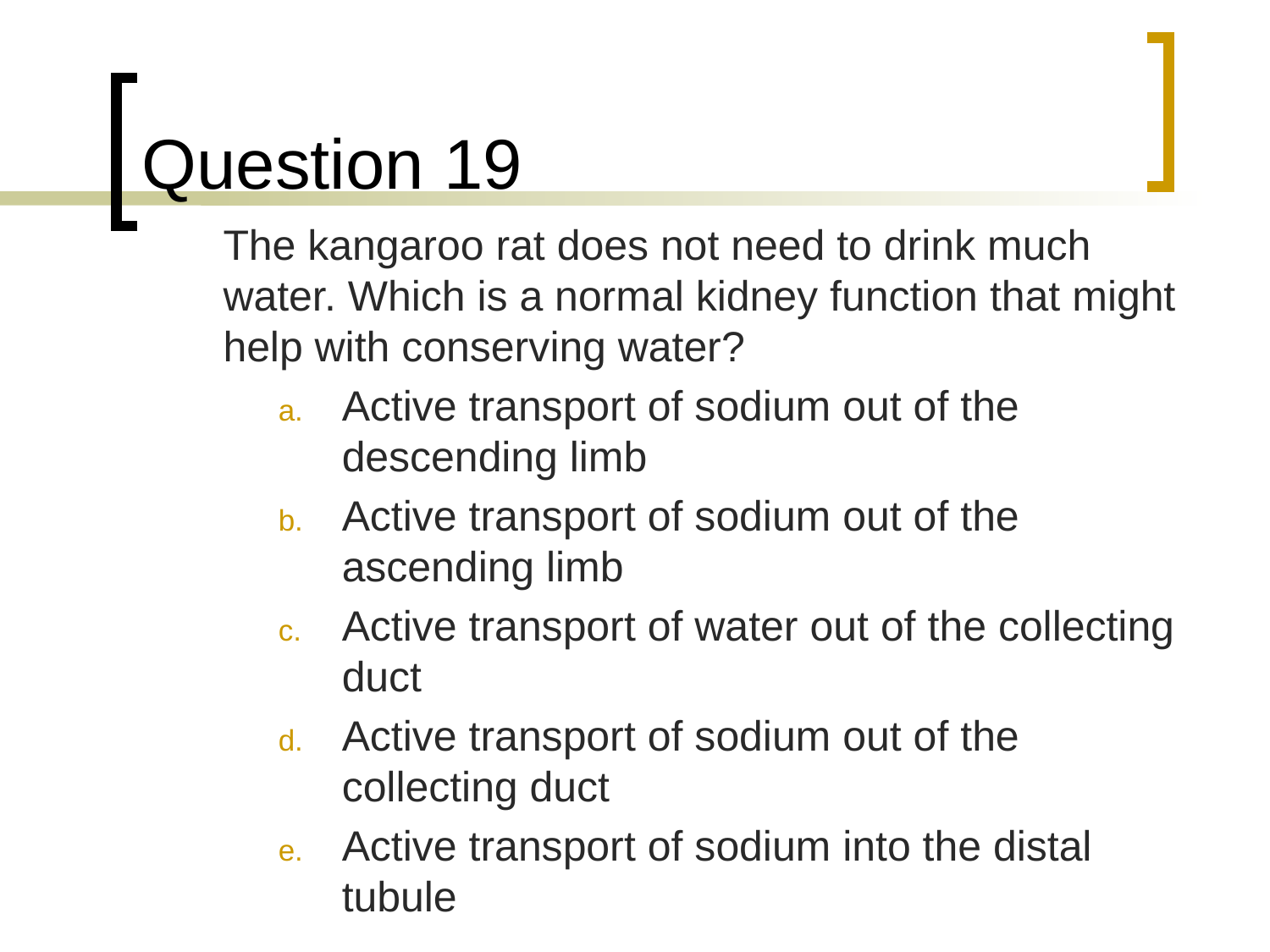

# Question 19
	The kangaroo rat does not need to drink much water. Which is a normal kidney function that might help with conserving water?
Active transport of sodium out of the descending limb
Active transport of sodium out of the ascending limb
Active transport of water out of the collecting duct
Active transport of sodium out of the collecting duct
Active transport of sodium into the distal tubule